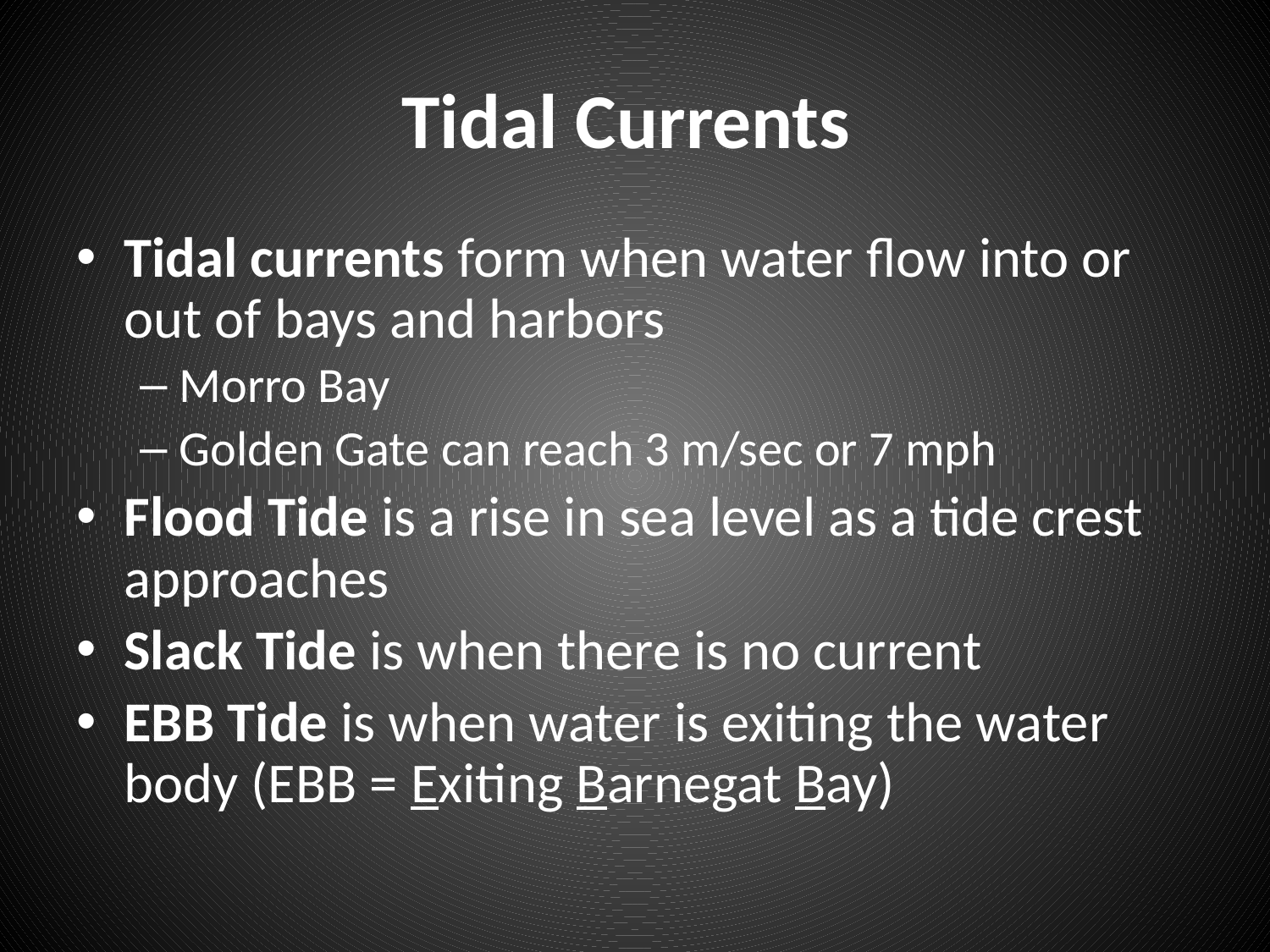

# Tidal Currents
Tidal currents form when water flow into or out of bays and harbors
Morro Bay
Golden Gate can reach 3 m/sec or 7 mph
Flood Tide is a rise in sea level as a tide crest approaches
Slack Tide is when there is no current
EBB Tide is when water is exiting the water body (EBB = Exiting Barnegat Bay)